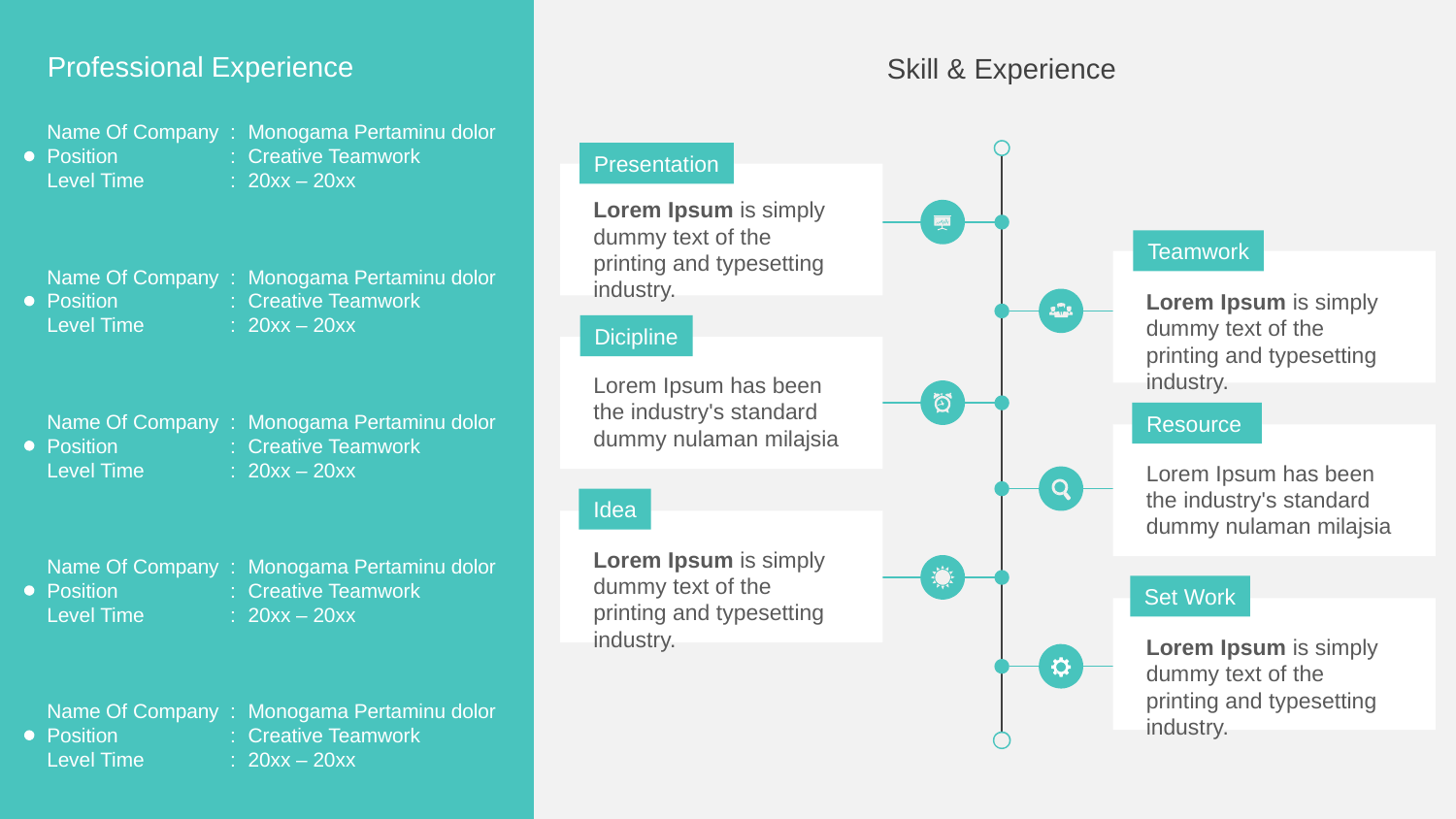

Professional Experience
Skill & Experience
Name Of Company
Position
Level Time
:
:
:
Monogama Pertaminu dolor
Creative Teamwork
20xx – 20xx

Name Of Company
Position
Level Time
:
:
:
Monogama Pertaminu dolor
Creative Teamwork
20xx – 20xx

Name Of Company
Position
Level Time
:
:
:
Monogama Pertaminu dolor
Creative Teamwork
20xx – 20xx

Name Of Company
Position
Level Time
:
:
:
Monogama Pertaminu dolor
Creative Teamwork
20xx – 20xx

Name Of Company
Position
Level Time
:
:
:
Monogama Pertaminu dolor
Creative Teamwork
20xx – 20xx

Presentation

Lorem Ipsum is simply dummy text of the printing and typesetting industry.
Teamwork

Lorem Ipsum is simply dummy text of the printing and typesetting industry.
Dicipline

Lorem Ipsum has been the industry's standard dummy nulaman milajsia
Resource

Lorem Ipsum has been the industry's standard dummy nulaman milajsia
Idea

Lorem Ipsum is simply dummy text of the printing and typesetting industry.
Set Work

Lorem Ipsum is simply dummy text of the printing and typesetting industry.